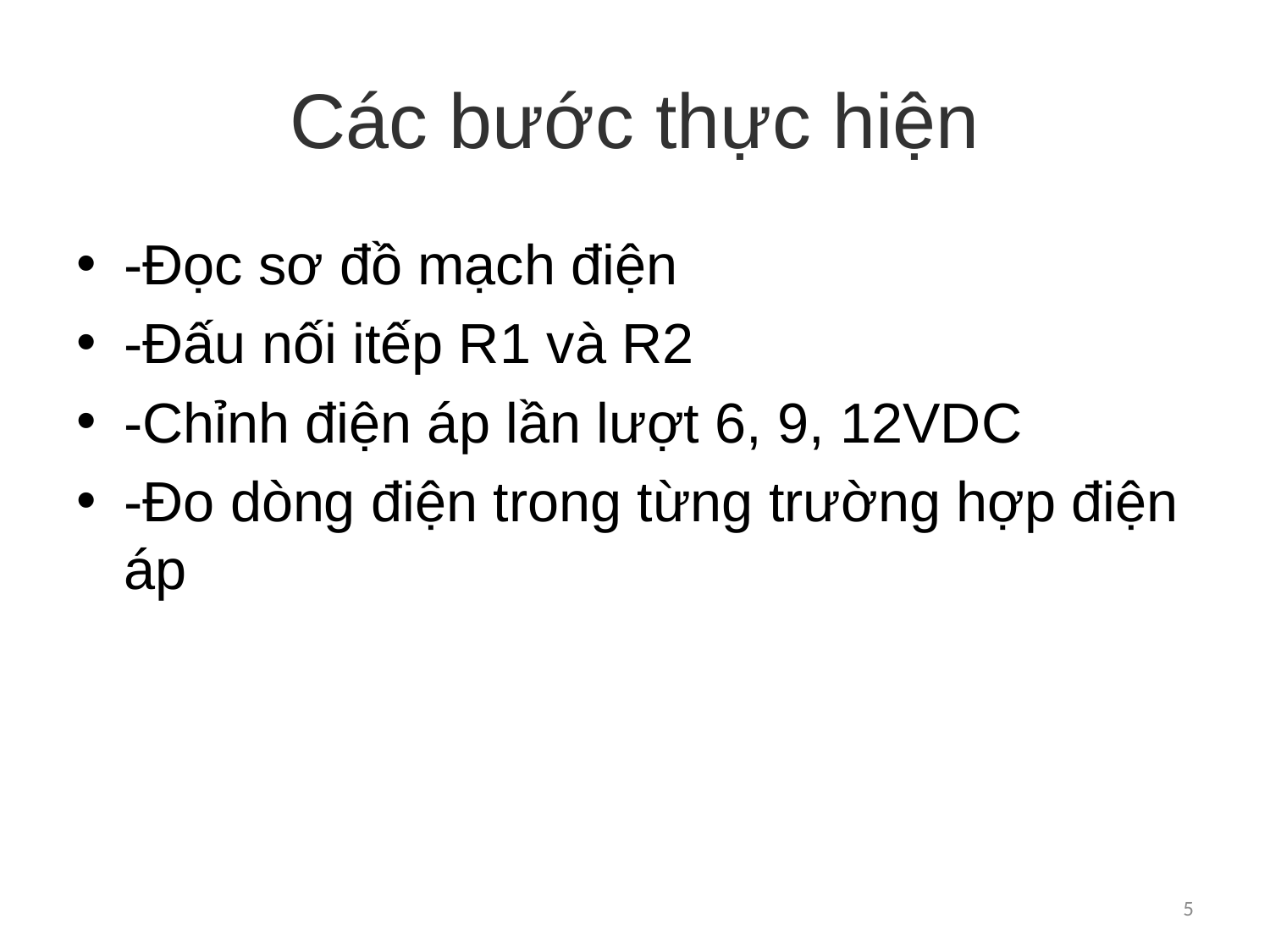

# Các bước thực hiện
-Đọc sơ đồ mạch điện
-Đấu nối itếp R1 và R2
-Chỉnh điện áp lần lượt 6, 9, 12VDC
-Đo dòng điện trong từng trường hợp điện áp

5